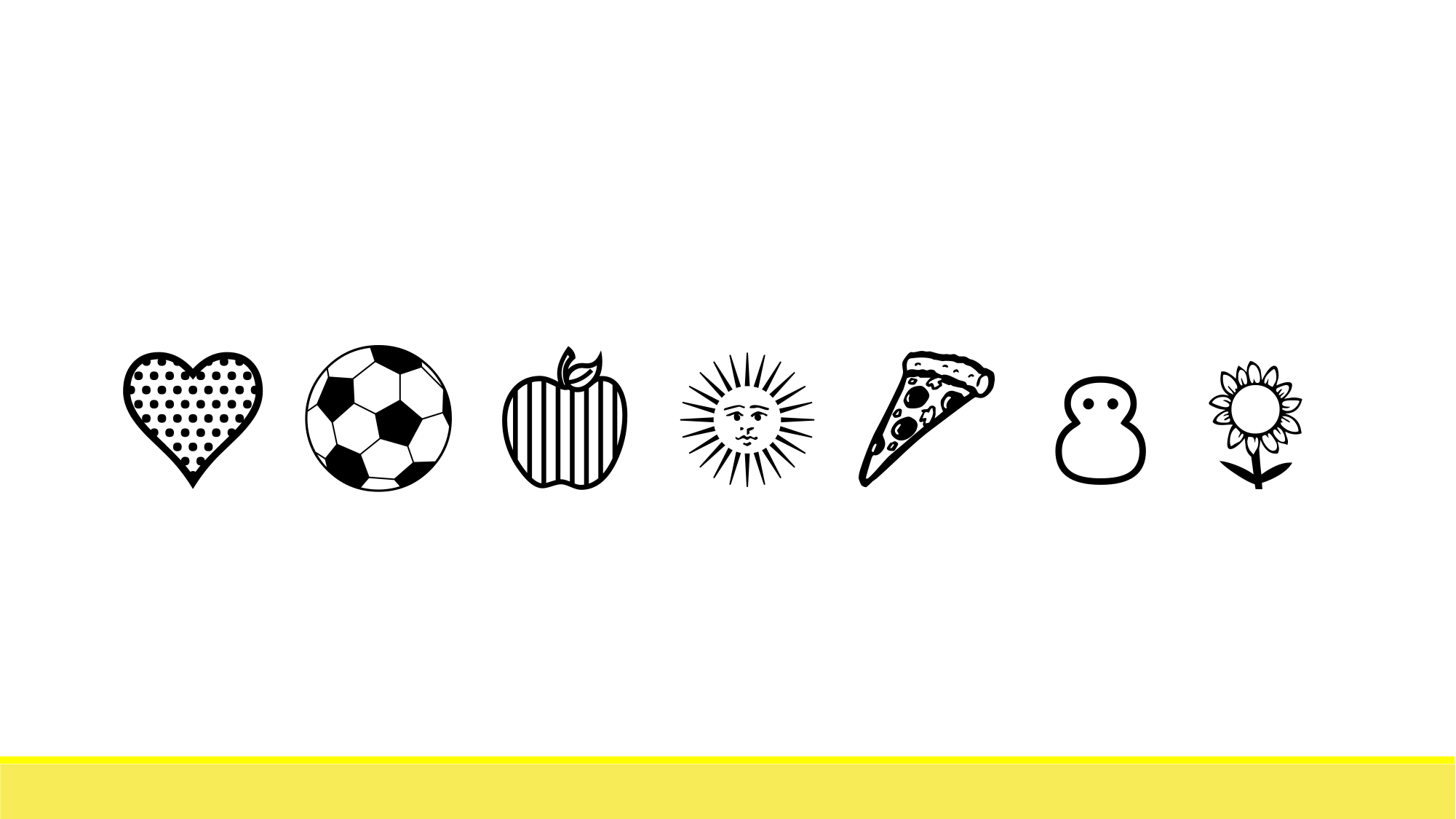

💛 ⚽️ 🍎 🌞 🍕 ⛄️ 🌻